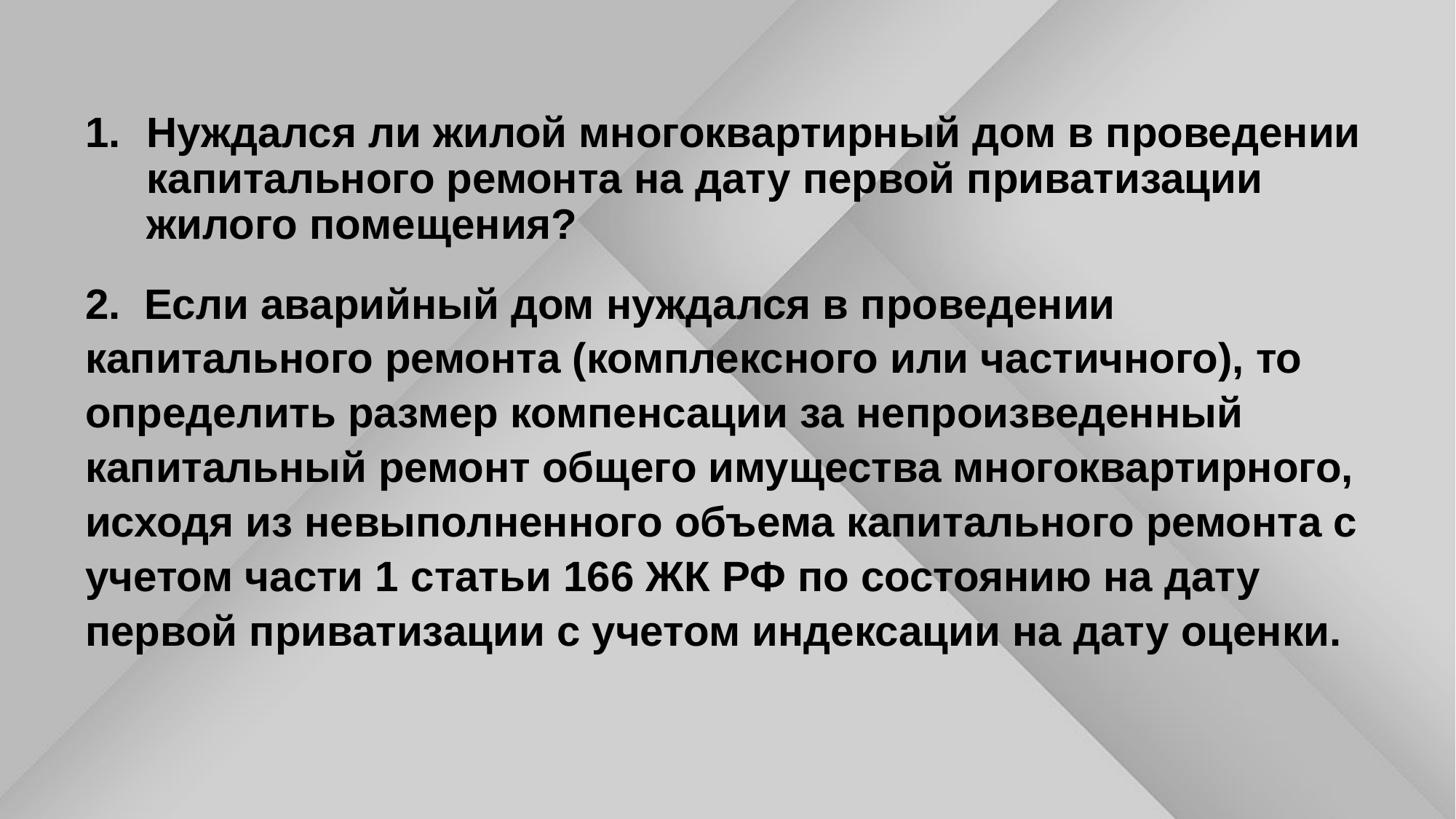

Нуждался ли жилой многоквартирный дом в проведении капитального ремонта на дату первой приватизации жилого помещения?

2.  Если аварийный дом нуждался в проведении    капитального ремонта (комплексного или частичного), то определить размер компенсации за непроизведенный капитальный ремонт общего имущества многоквартирного, исходя из невыполненного объема капитального ремонта с учетом части 1 статьи 166 ЖК РФ по состоянию на дату первой приватизации с учетом индексации на дату оценки.